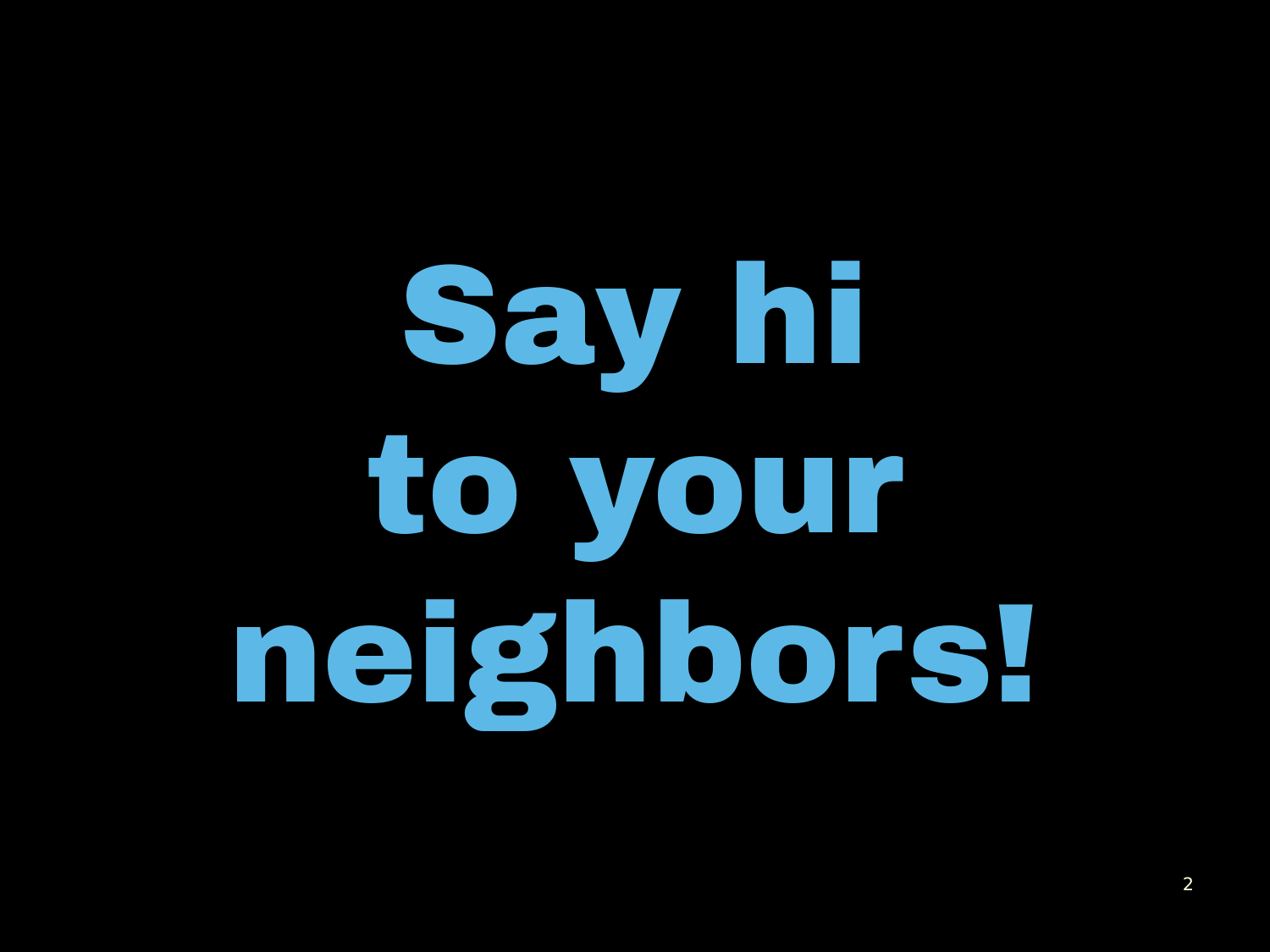

# Say hi to your neighbors!
2